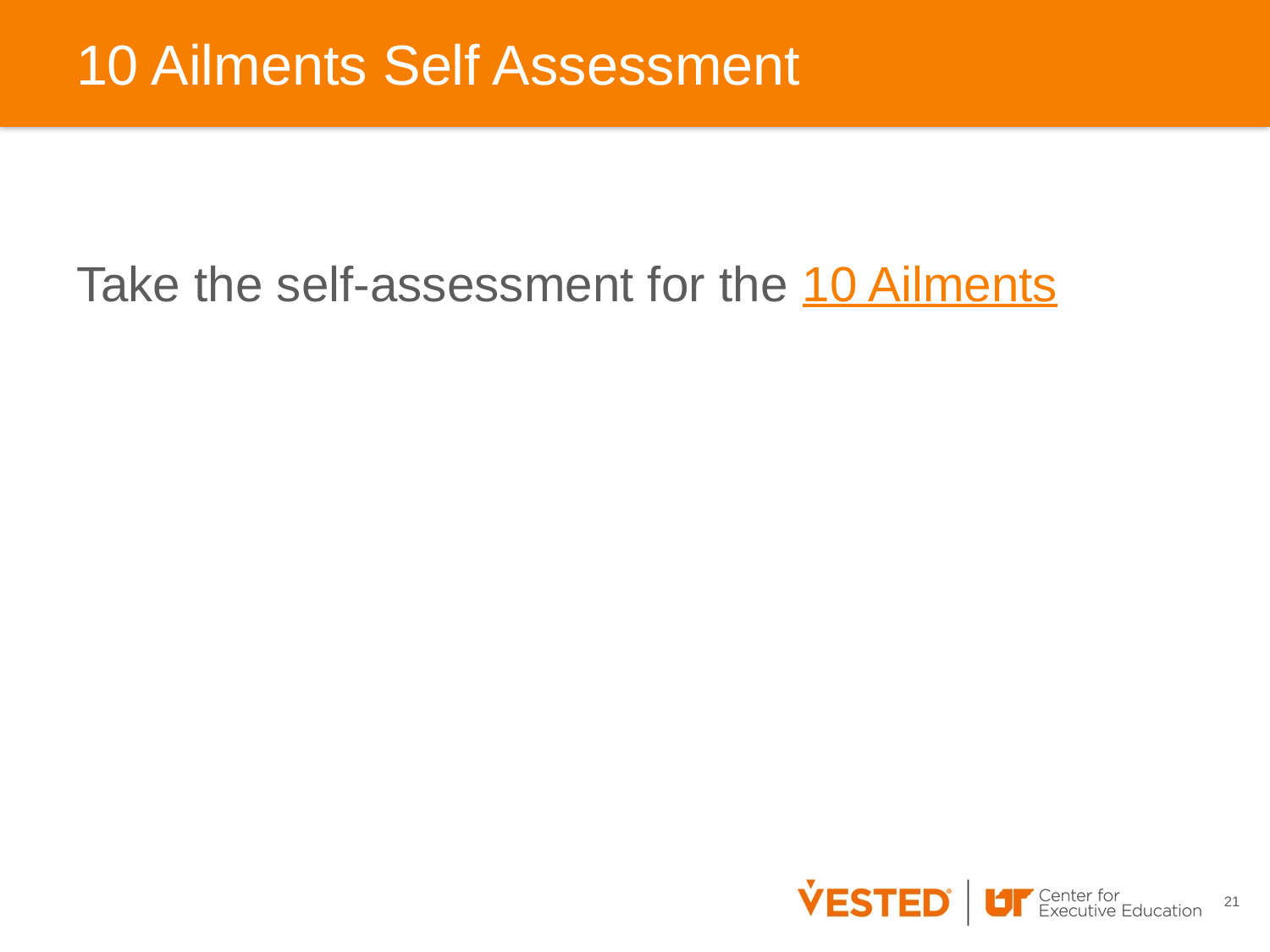

# 10 Ailments Self Assessment
Take the self-assessment for the 10 Ailments
21